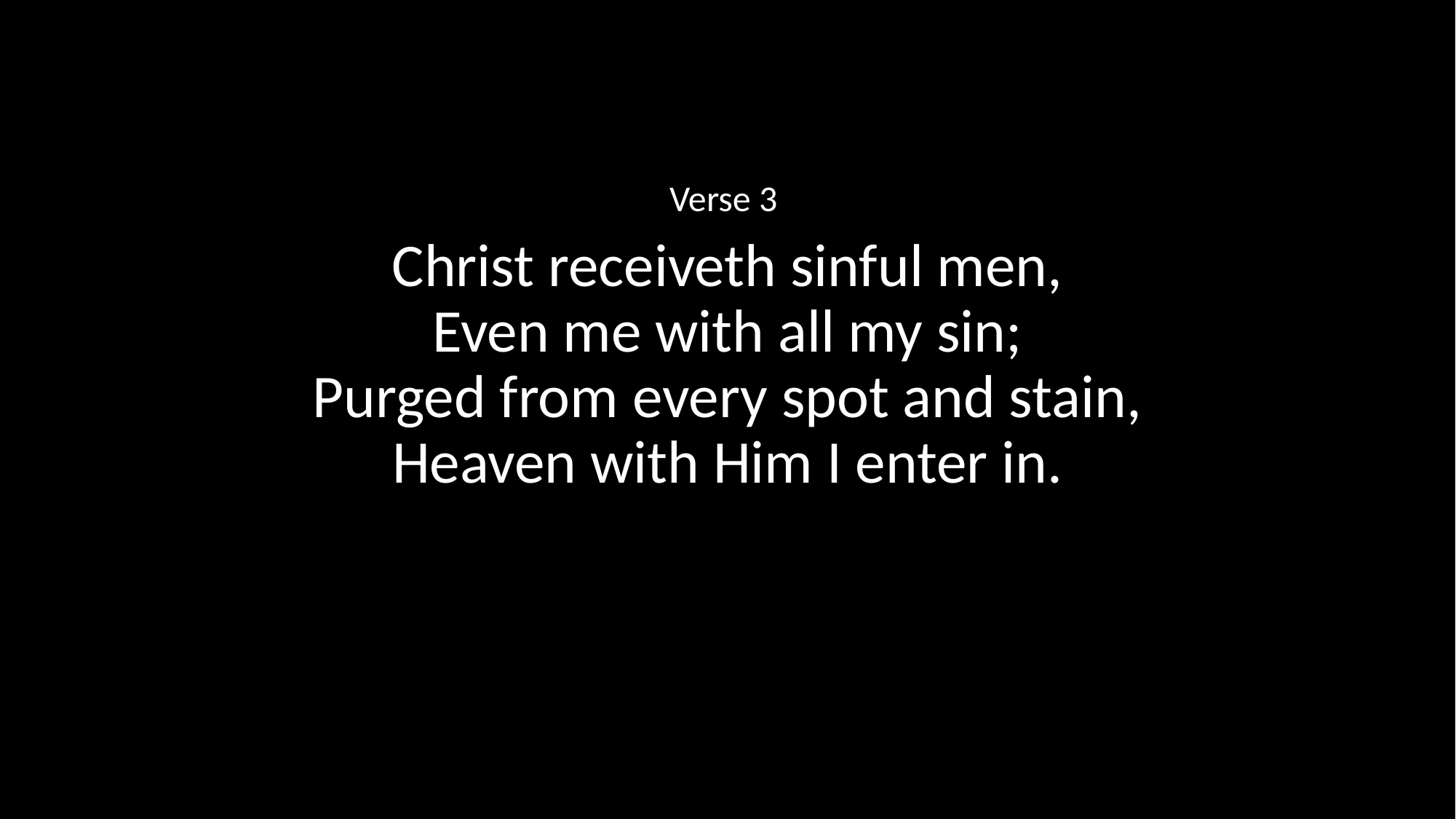

Verse 3
Christ receiveth sinful men,
Even me with all my sin;
Purged from every spot and stain,
Heaven with Him I enter in.